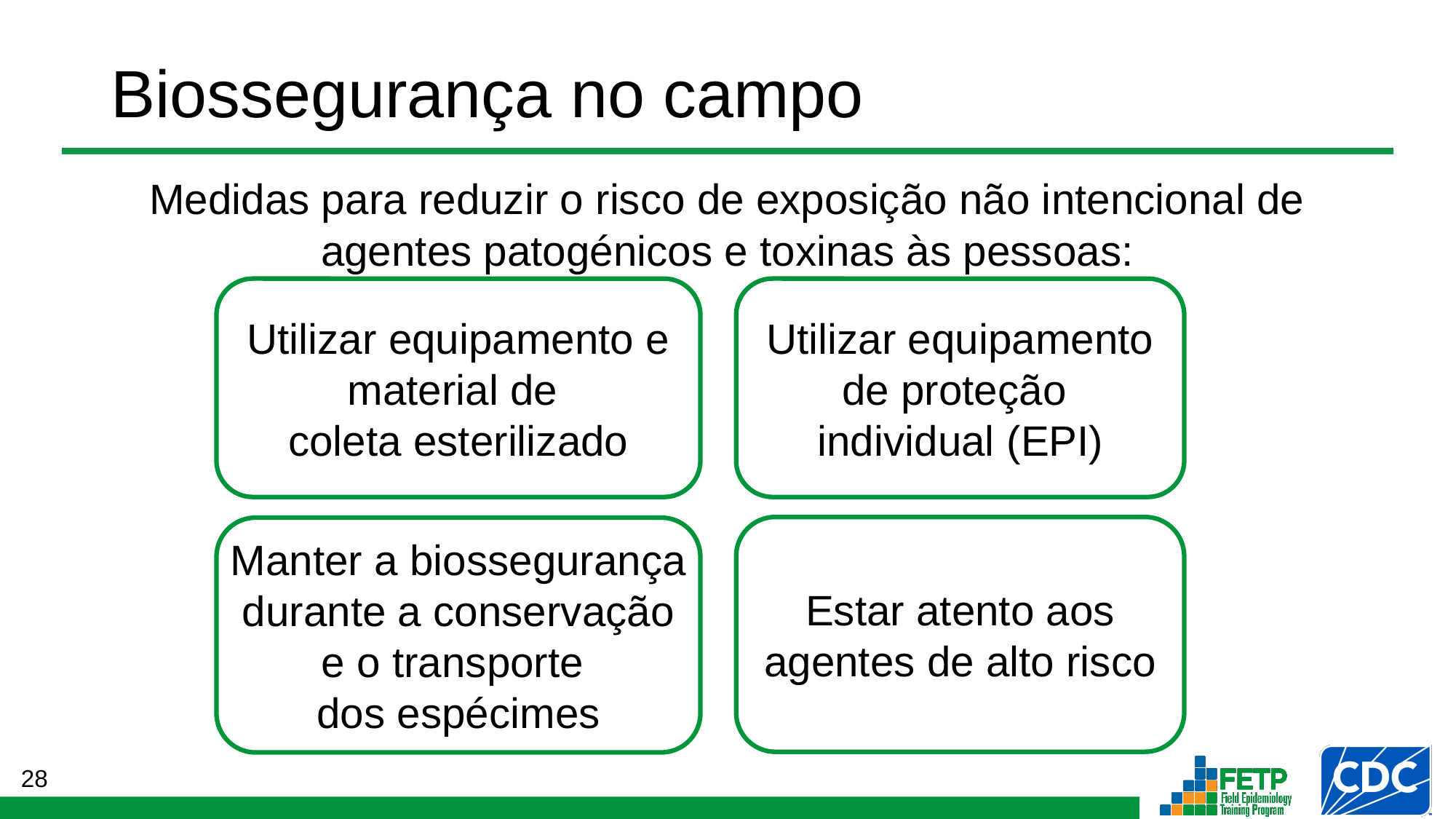

# Biossegurança no campo
Medidas para reduzir o risco de exposição não intencional de agentes patogénicos e toxinas às pessoas:

Utilizar equipamento e material de
coleta esterilizado
Utilizar equipamento de proteção
individual (EPI)
Estar atento aos agentes de alto risco
Manter a biossegurança durante a conservação e o transporte
dos espécimes